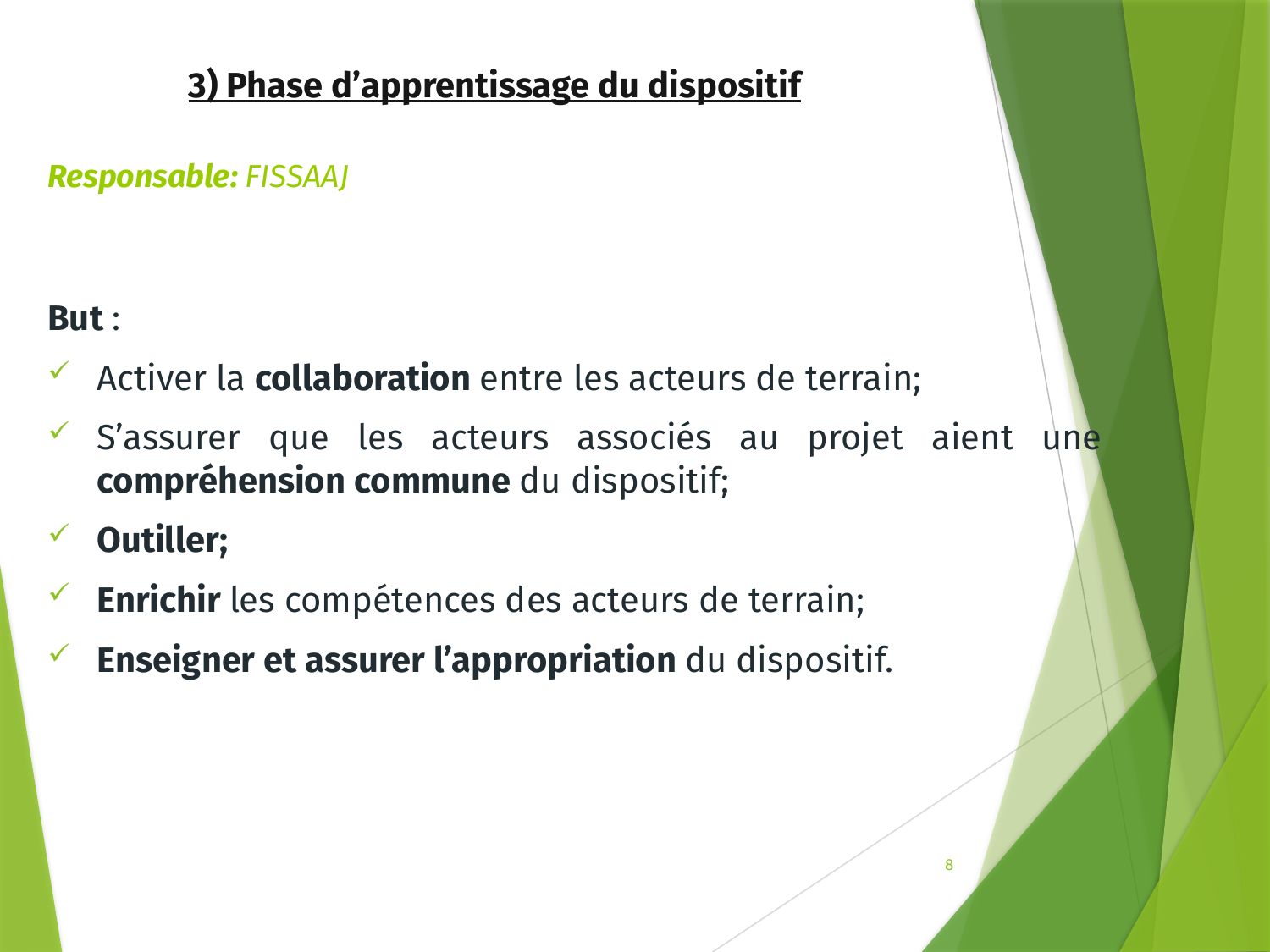

3) Phase d’apprentissage du dispositif

Responsable: FISSAAJ
But :
Activer la collaboration entre les acteurs de terrain;
S’assurer que les acteurs associés au projet aient une compréhension commune du dispositif;
Outiller;
Enrichir les compétences des acteurs de terrain;
Enseigner et assurer l’appropriation du dispositif.
8